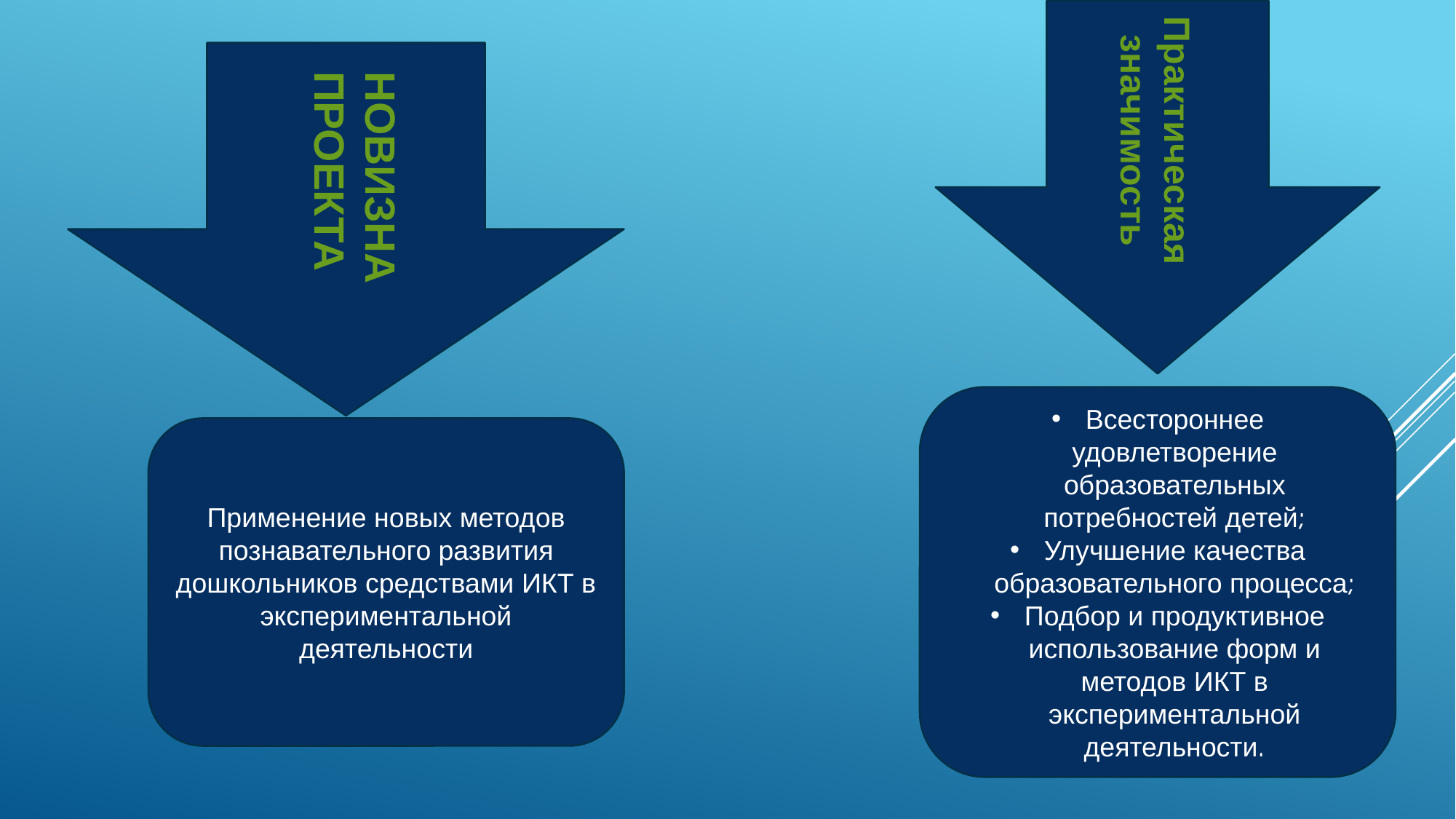

Практическая значимость

# Новизна  проекта

Всестороннее удовлетворение образовательных потребностей детей;
Улучшение качества образовательного процесса;
Подбор и продуктивное использование форм и методов ИКТ в экспериментальной деятельности.
Применение новых методов познавательного развития дошкольников средствами ИКТ в экспериментальной деятельности